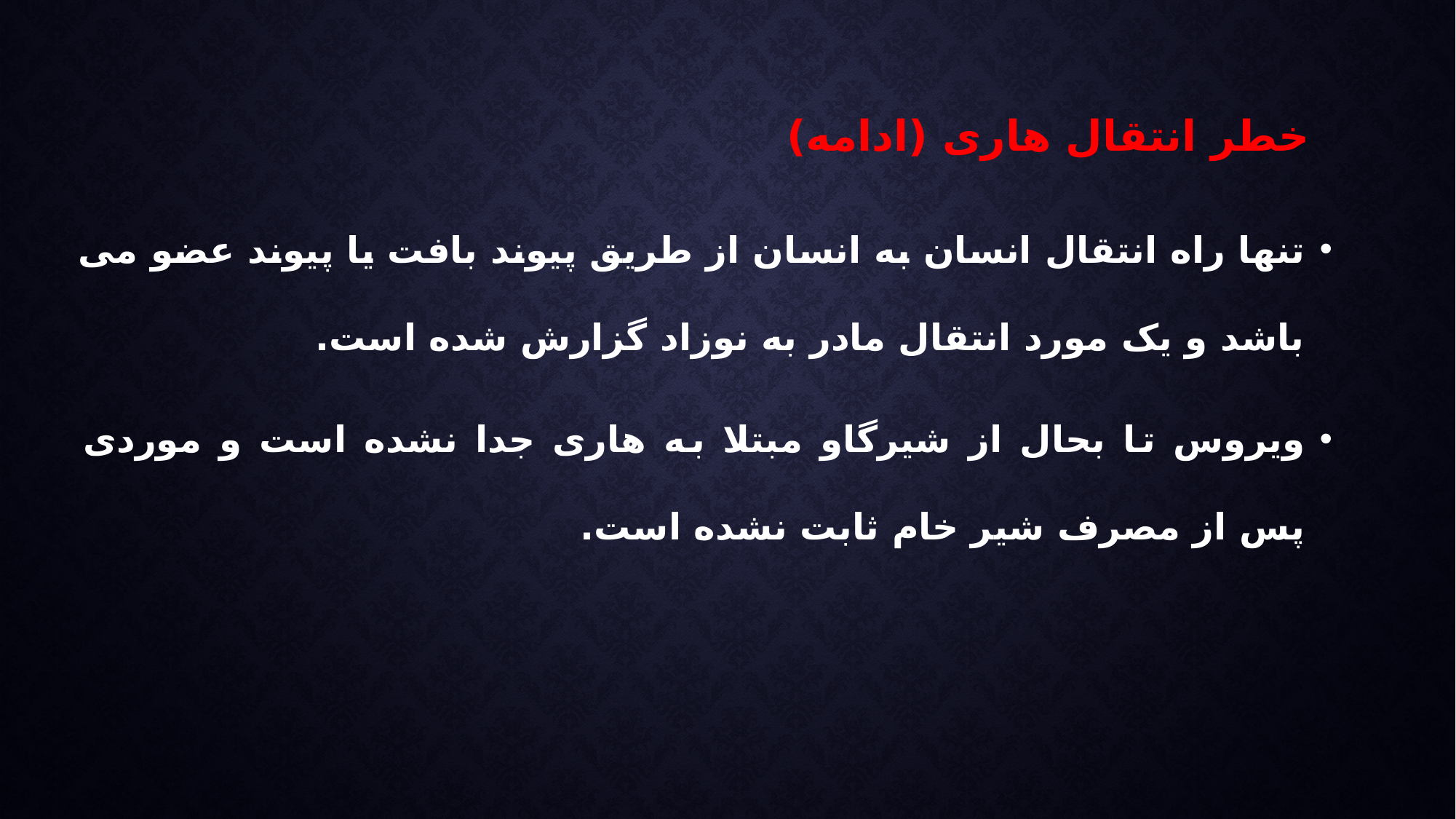

# خطر انتقال هاری (ادامه)
تنها راه انتقال انسان به انسان از طریق پیوند بافت یا پیوند عضو می باشد و یک مورد انتقال مادر به نوزاد گزارش شده است.
ویروس تا بحال از شیرگاو مبتلا به هاری جدا نشده است و موردی پس از مصرف شیر خام ثابت نشده است.